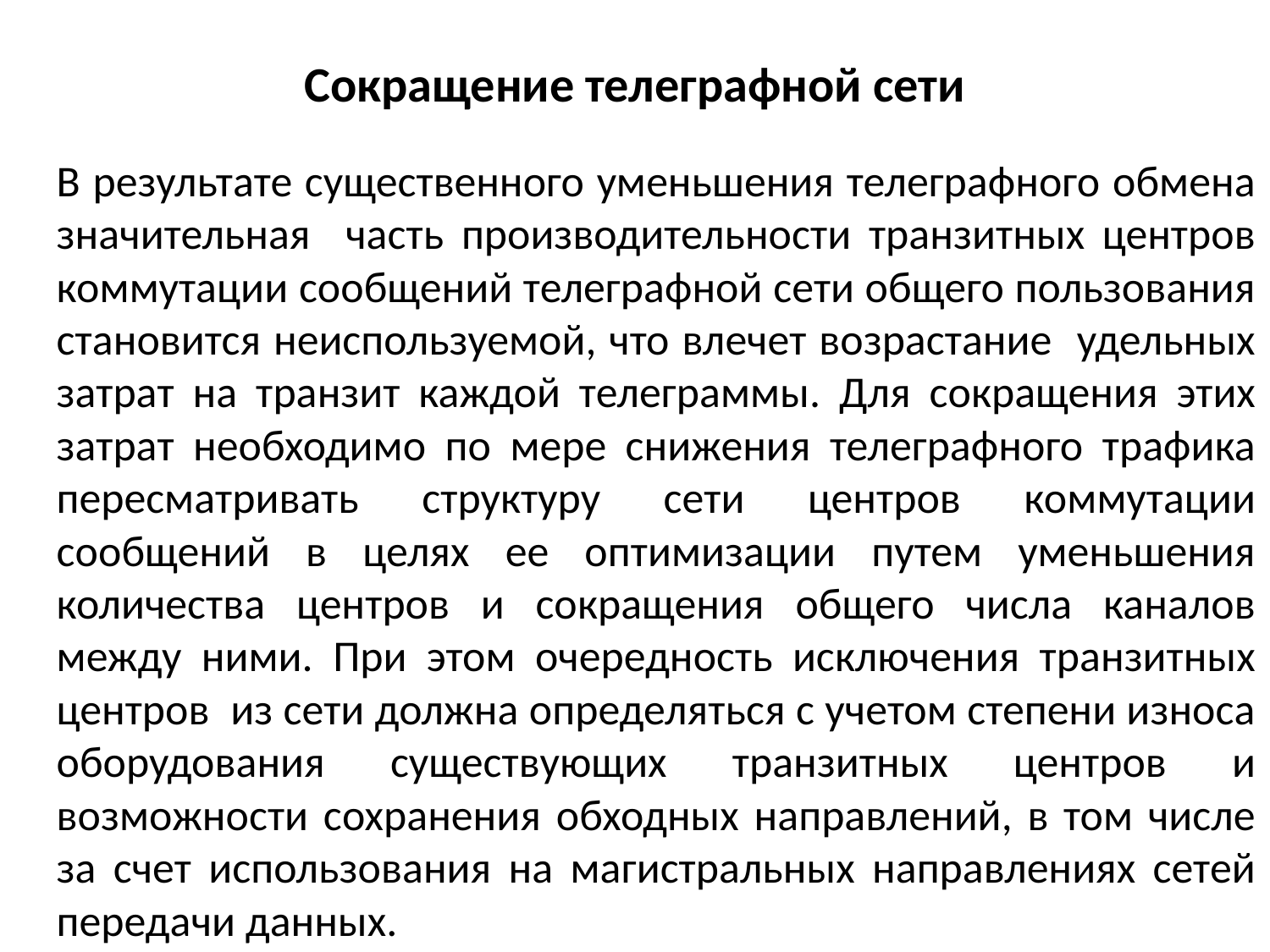

# Сокращение телеграфной сети
	В результате существенного уменьшения телеграфного обмена значительная  часть производительности транзитных центров коммутации сообщений телеграфной сети общего пользования становится неиспользуемой, что влечет возрастание  удельных затрат на транзит каждой телеграммы. Для сокращения этих затрат необходимо по мере снижения телеграфного трафика пересматривать структуру сети центров коммутации сообщений в целях ее оптимизации путем уменьшения количества центров и сокращения общего числа каналов между ними. При этом очередность исключения транзитных центров  из сети должна определяться с учетом степени износа оборудования существующих транзитных центров и возможности сохранения обходных направлений, в том числе за счет использования на магистральных направлениях сетей передачи данных.